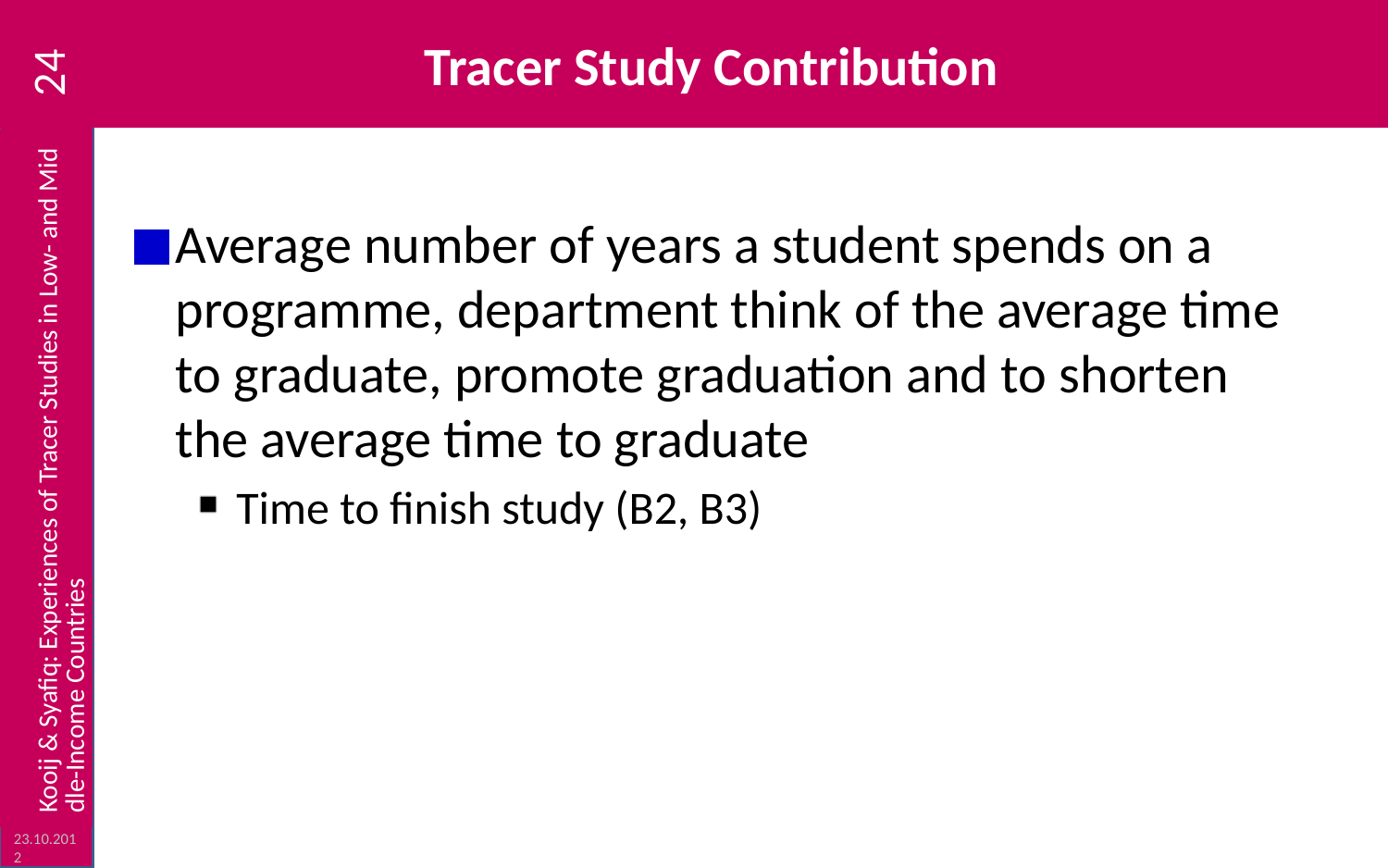

# Tracer Study Contribution
24
Average number of years a student spends on a programme, department think of the average time to graduate, promote graduation and to shorten the average time to graduate
Time to finish study (B2, B3)
Kooij & Syafiq: Experiences of Tracer Studies in Low- and Middle-Income Countries
23.10.2012